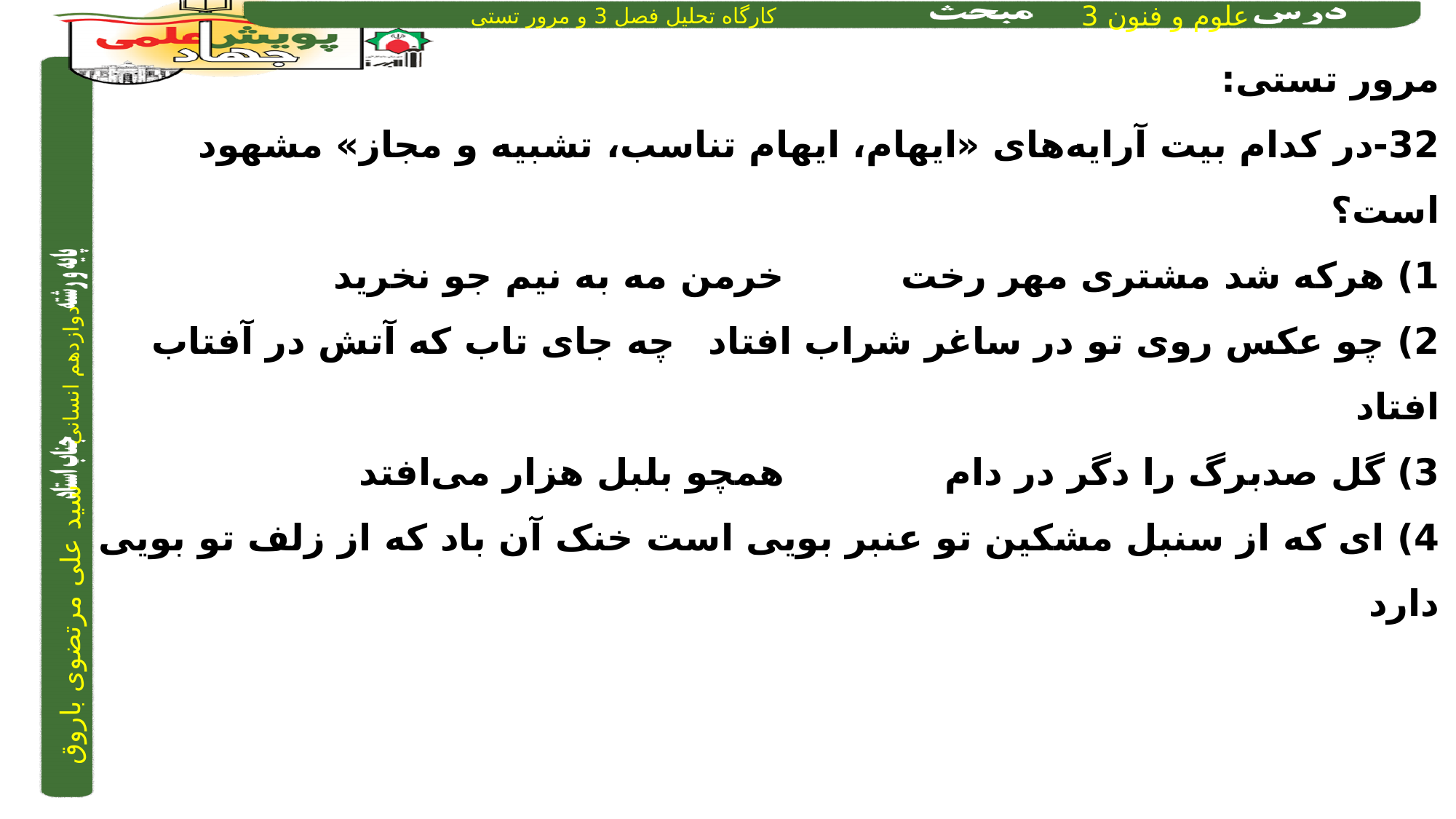

مرور تستی:
32-در کدام بیت آرایه‌های «ایهام، ایهام تناسب، تشبیه و مجاز» مشهود است؟
1) هرکه شد مشتری مهر رخت	 		خرمن مه به نیم جو نخرید
2) چو عکس روی تو در ساغر شراب افتاد	 	چه جای تاب که آتش در آفتاب افتاد
3) گل صدبرگ را دگر در دام	 		همچو بلبل هزار می‌افتد
4) ای که از سنبل مشکین تو عنبر بویی است	 خنک آن باد که از زلف تو بویی دارد

1